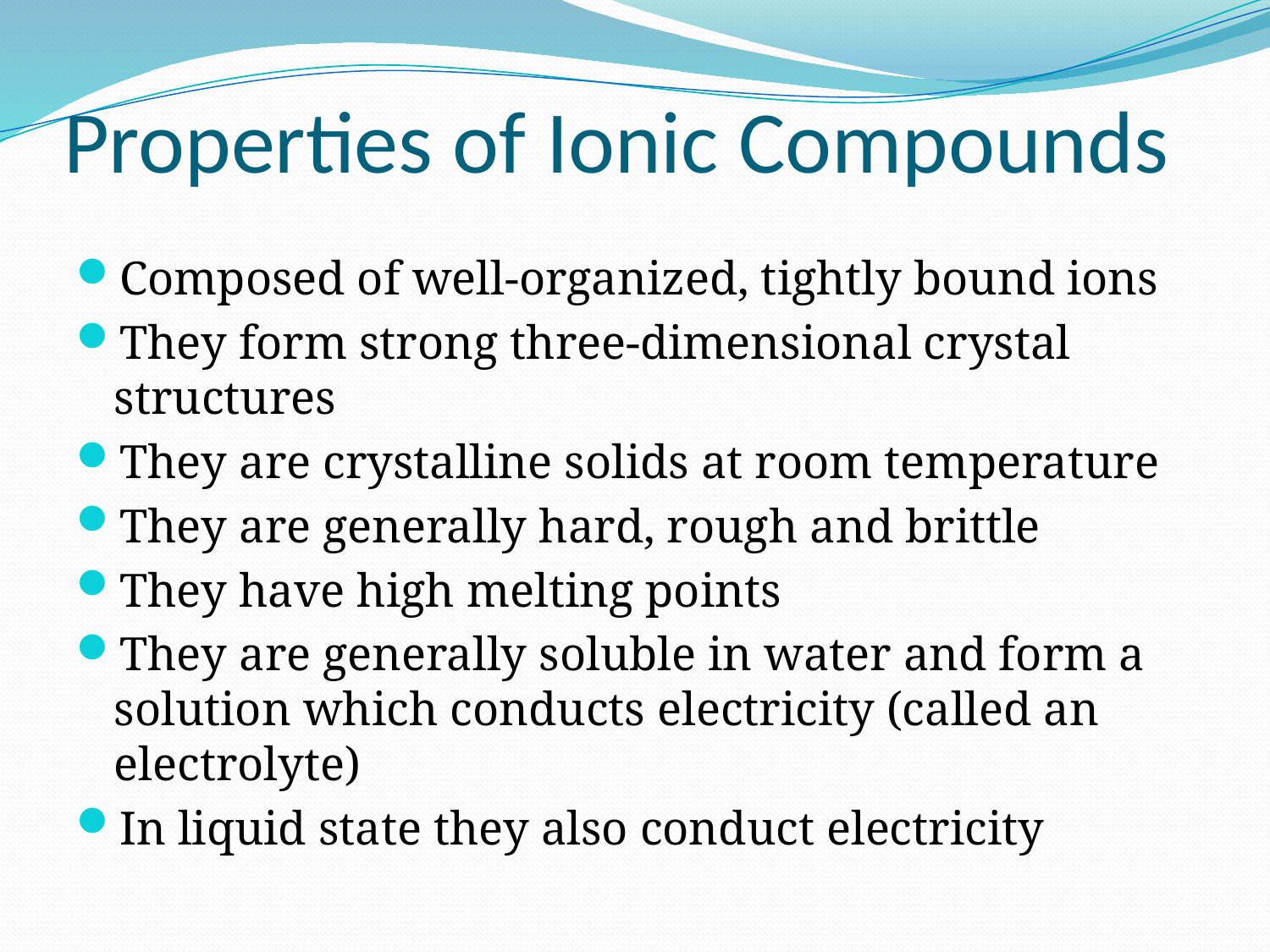

# Properties of Ionic Compounds
Composed of well-organized, tightly bound ions
They form strong three-dimensional crystal structures
They are crystalline solids at room temperature
They are generally hard, rough and brittle
They have high melting points
They are generally soluble in water and form a solution which conducts electricity (called an electrolyte)
In liquid state they also conduct electricity